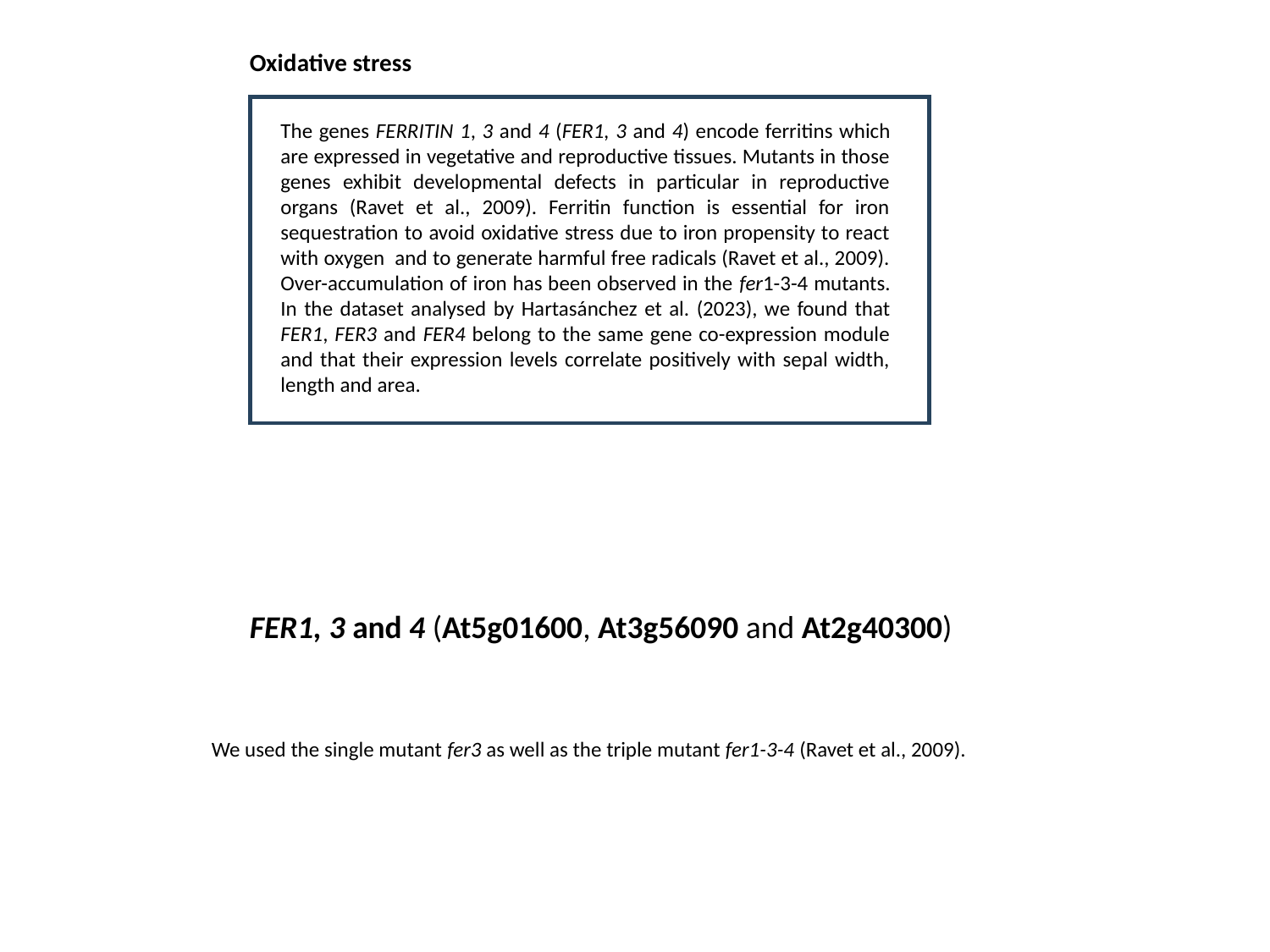

Oxidative stress

The genes FERRITIN 1, 3 and 4 (FER1, 3 and 4) encode ferritins which are expressed in vegetative and reproductive tissues. Mutants in those genes exhibit developmental defects in particular in reproductive organs (Ravet et al., 2009). Ferritin function is essential for iron sequestration to avoid oxidative stress due to iron propensity to react with oxygen  and to generate harmful free radicals (Ravet et al., 2009). Over-accumulation of iron has been observed in the fer1-3-4 mutants. In the dataset analysed by Hartasánchez et al. (2023), we found that FER1, FER3 and FER4 belong to the same gene co-expression module and that their expression levels correlate positively with sepal width, length and area.
FER1, 3 and 4 (At5g01600, At3g56090 and At2g40300)
We used the single mutant fer3 as well as the triple mutant fer1-3-4 (Ravet et al., 2009).